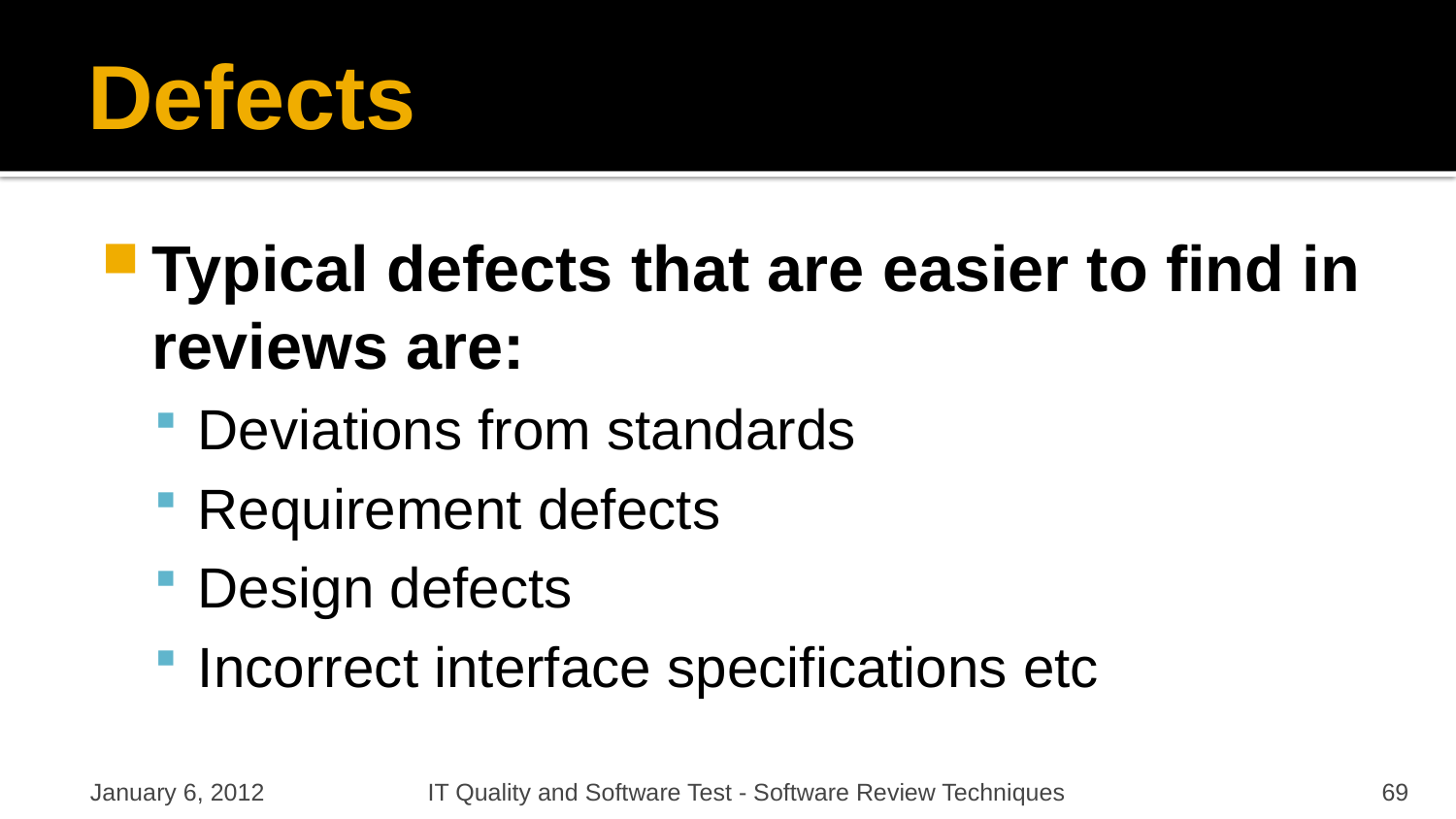

# Defects
Typical defects that are easier to find in reviews are:
Deviations from standards
Requirement defects
Design defects
Incorrect interface specifications etc
January 6, 2012
IT Quality and Software Test - Software Review Techniques
69